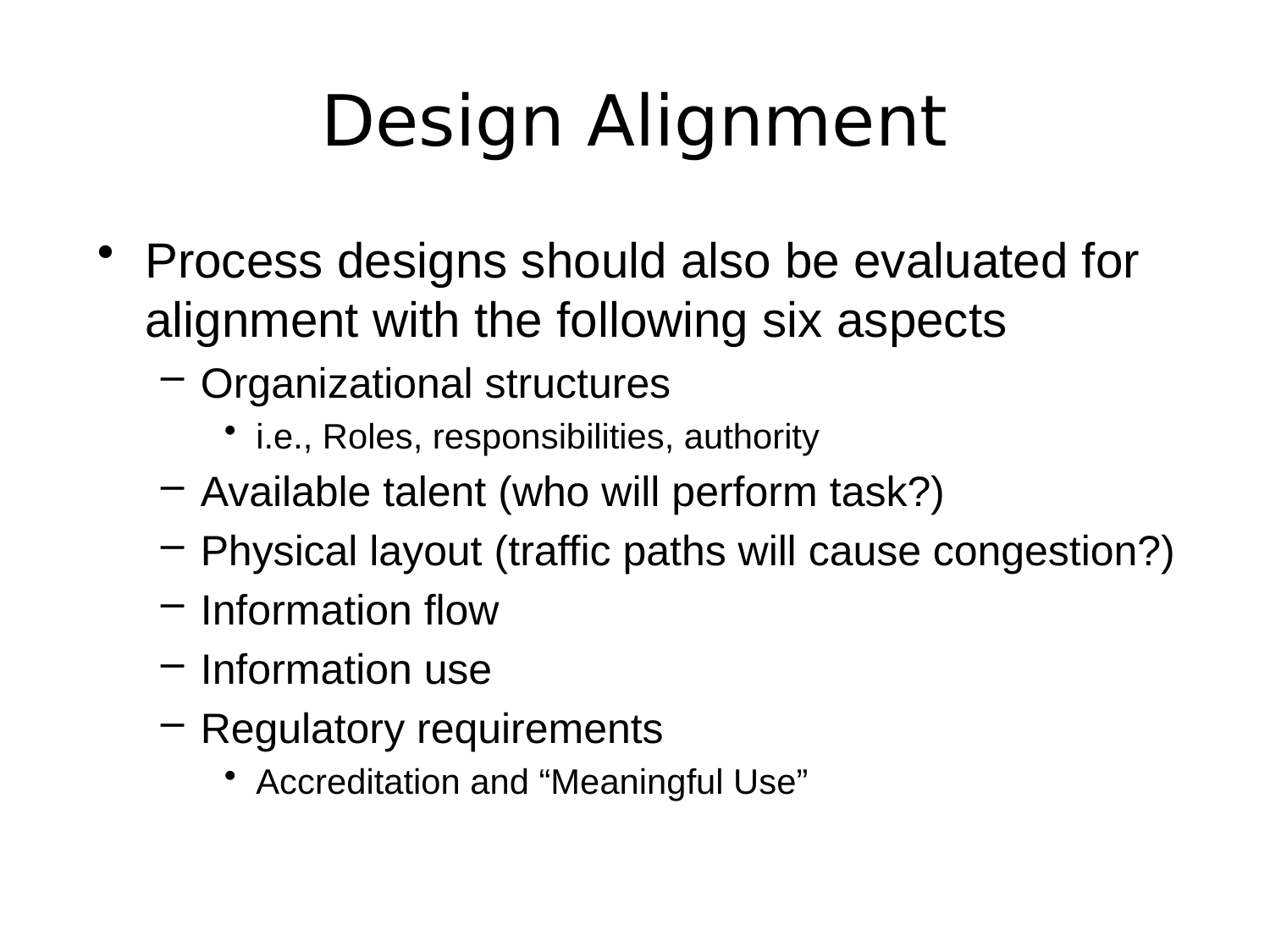

# Design Alignment
Process designs should also be evaluated for alignment with the following six aspects
Organizational structures
i.e., Roles, responsibilities, authority
Available talent (who will perform task?)
Physical layout (traffic paths will cause congestion?)
Information flow
Information use
Regulatory requirements
Accreditation and “Meaningful Use”